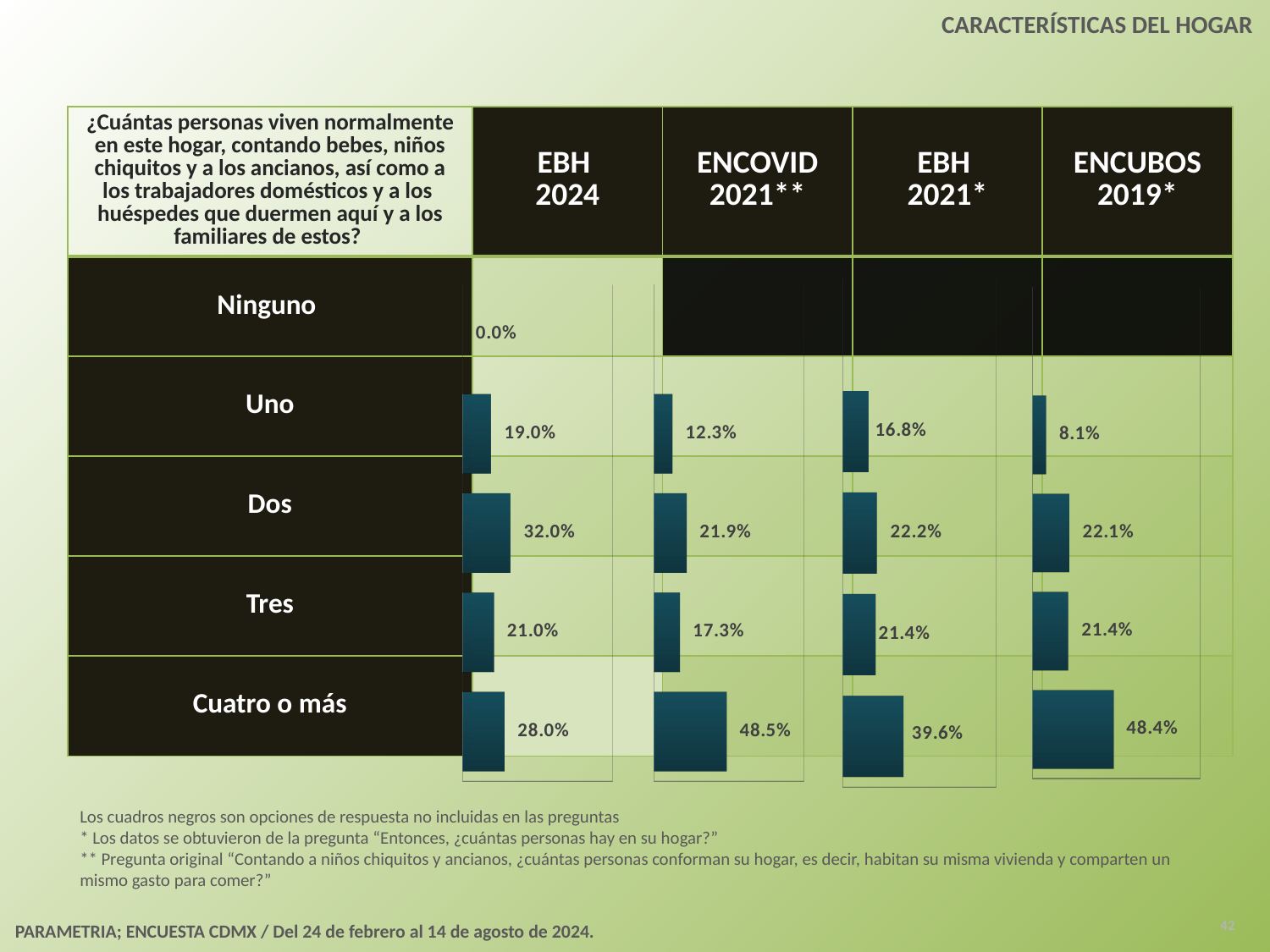

CARACTERÍSTICAS DEL HOGAR
| ¿Cuántas personas viven normalmente en este hogar, contando bebes, niños chiquitos y a los ancianos, así como a los trabajadores domésticos y a los huéspedes que duermen aquí y a los familiares de estos? | EBH 2024 | ENCOVID 2021\*\* | EBH 2021\* | ENCUBOS 2019\* |
| --- | --- | --- | --- | --- |
| Ninguno |  |  |  |  |
| Uno |  |  |  |  |
| Dos |  |  |  |  |
| Tres |  |  |  |  |
| Cuatro o más |  |  |  |  |

[unsupported chart]

[unsupported chart]

[unsupported chart]

[unsupported chart]

Los cuadros negros son opciones de respuesta no incluidas en las preguntas
* Los datos se obtuvieron de la pregunta “Entonces, ¿cuántas personas hay en su hogar?”
** Pregunta original “Contando a niños chiquitos y ancianos, ¿cuántas personas conforman su hogar, es decir, habitan su misma vivienda y comparten un mismo gasto para comer?”
42
PARAMETRIA; ENCUESTA CDMX / Del 24 de febrero al 14 de agosto de 2024.